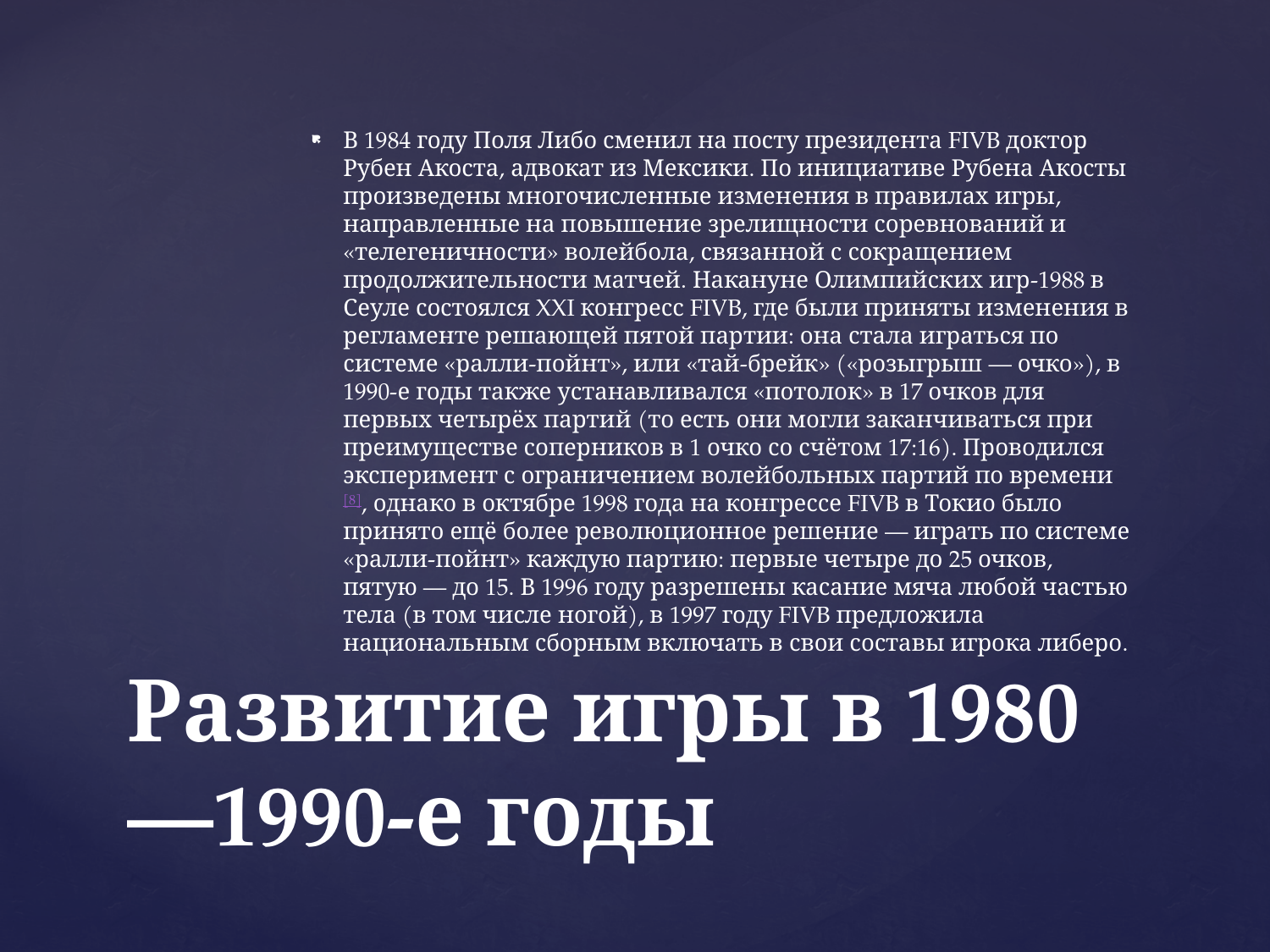

В 1984 году Поля Либо сменил на посту президента FIVB доктор Рубен Акоста, адвокат из Мексики. По инициативе Рубена Акосты произведены многочисленные изменения в правилах игры, направленные на повышение зрелищности соревнований и «телегеничности» волейбола, связанной с сокращением продолжительности матчей. Накануне Олимпийских игр-1988 в Сеуле состоялся XXI конгресс FIVB, где были приняты изменения в регламенте решающей пятой партии: она стала играться по системе «ралли-пойнт», или «тай-брейк» («розыгрыш — очко»), в 1990-е годы также устанавливался «потолок» в 17 очков для первых четырёх партий (то есть они могли заканчиваться при преимуществе соперников в 1 очко со счётом 17:16). Проводился эксперимент с ограничением волейбольных партий по времени[8], однако в октябре 1998 года на конгрессе FIVB в Токио было принято ещё более революционное решение — играть по системе «ралли-пойнт» каждую партию: первые четыре до 25 очков, пятую — до 15. В 1996 году разрешены касание мяча любой частью тела (в том числе ногой), в 1997 году FIVB предложила национальным сборным включать в свои составы игрока либеро.
# Развитие игры в 1980—1990-е годы